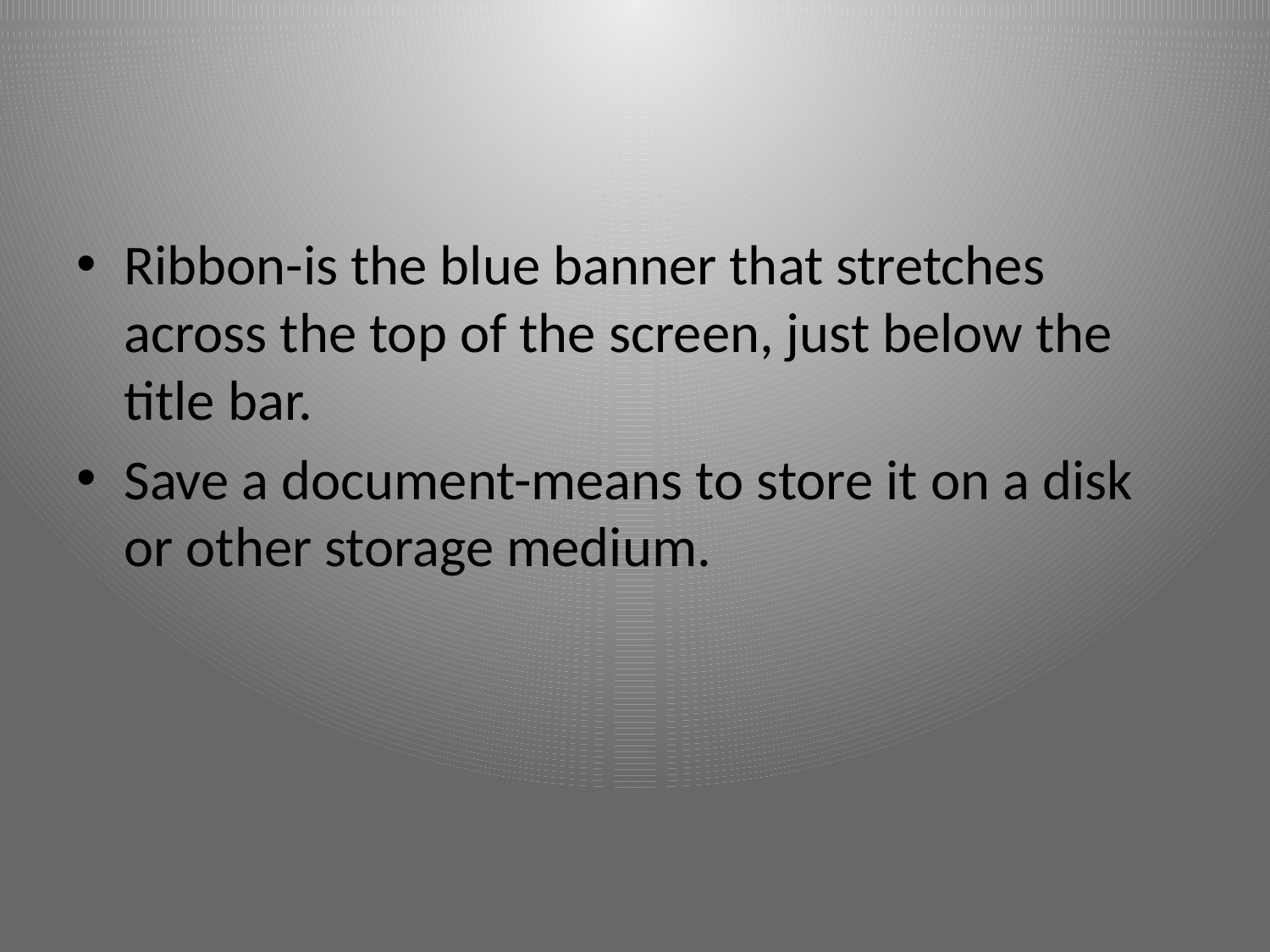

Ribbon-is the blue banner that stretches across the top of the screen, just below the title bar.
Save a document-means to store it on a disk or other storage medium.